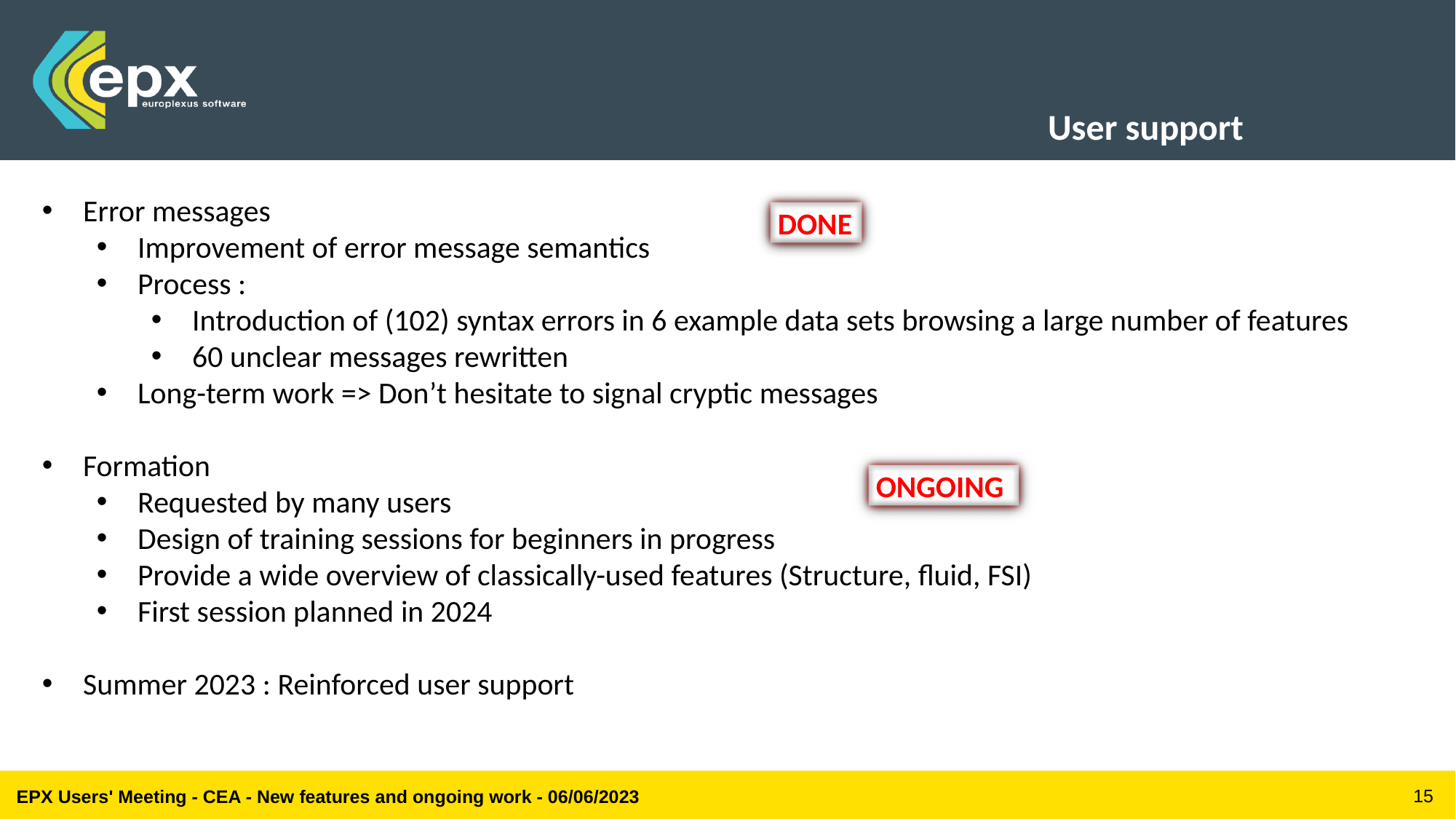

User support
Error messages
Improvement of error message semantics
Process :
Introduction of (102) syntax errors in 6 example data sets browsing a large number of features
60 unclear messages rewritten
Long-term work => Don’t hesitate to signal cryptic messages

Formation
Requested by many users
Design of training sessions for beginners in progress
Provide a wide overview of classically-used features (Structure, fluid, FSI)
First session planned in 2024

Summer 2023 : Reinforced user support

DONE
ONGOING
EPX Users' Meeting - CEA - New features and ongoing work - 06/06/2023
15